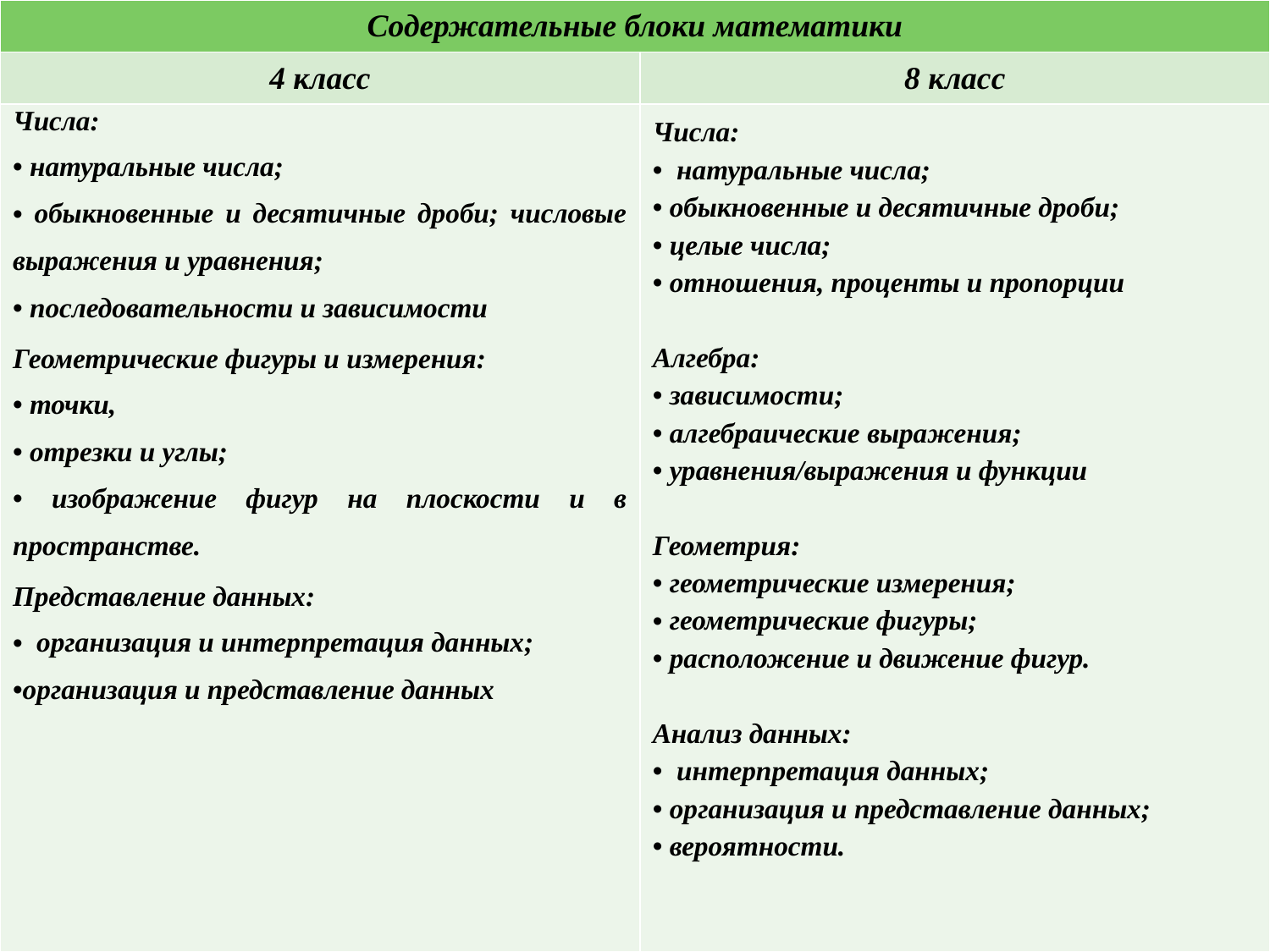

| Содержательные блоки математики |  |
| --- | --- |
| 4 класс | 8 класс |
| Числа: натуральные числа; обыкновенные и десятичные дроби; числовые выражения и уравнения; последовательности и зависимости Геометрические фигуры и измерения: точки, отрезки и углы; изображение фигур на плоскости и в пространстве. Представление данных: организация и интерпретация данных; организация и представление данных | Числа: натуральные числа; обыкновенные и десятичные дроби; целые числа; отношения, проценты и пропорции Алгебра: зависимости; алгебраические выражения; уравнения/выражения и функции Геометрия: геометрические измерения; геометрические фигуры; расположение и движение фигур. Анализ данных: интерпретация данных; организация и представление данных; вероятности. |